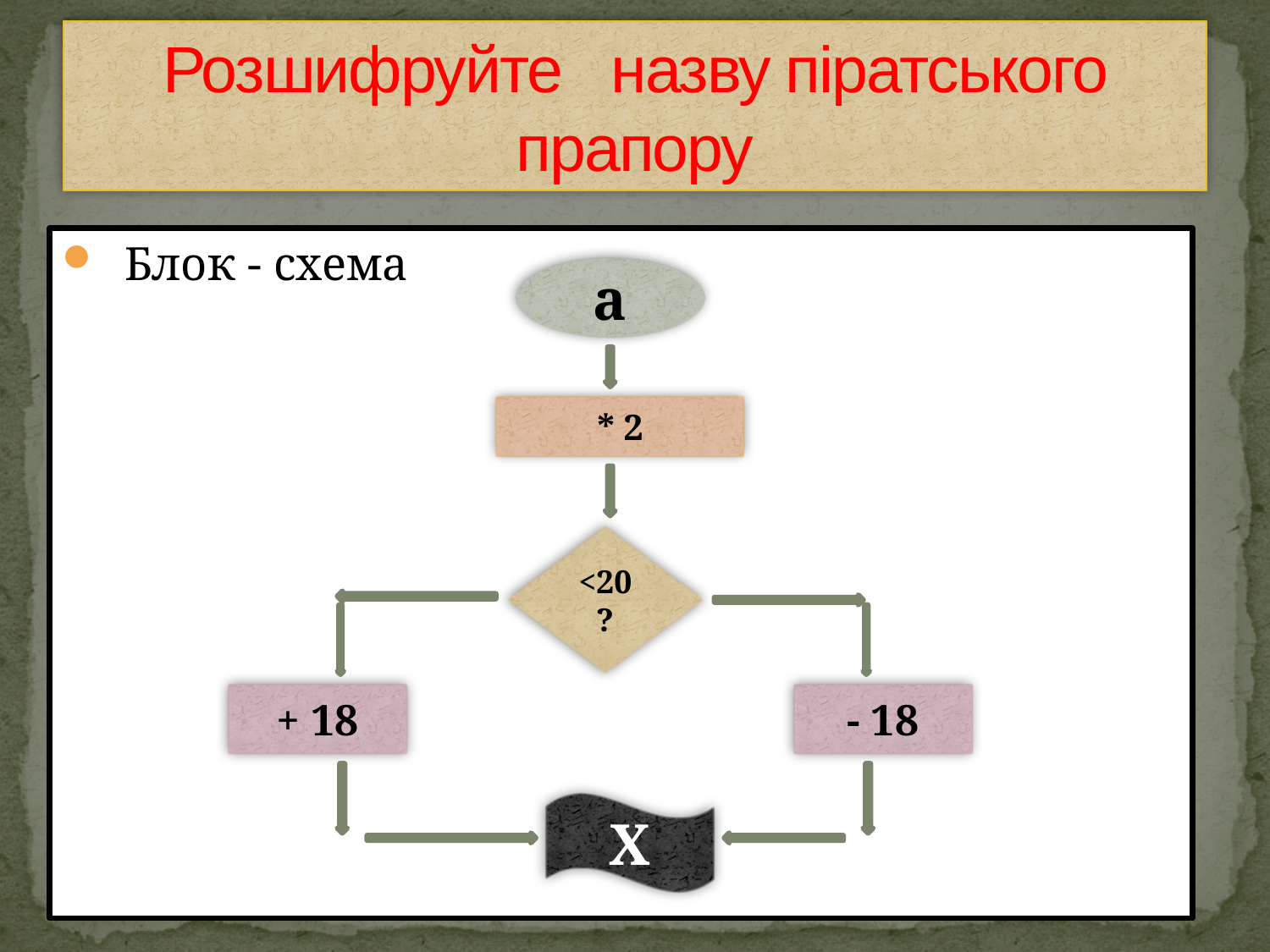

# Розшифруйте   назву піратського прапору
  Блок - схема
а

* 2

<20 ?

+ 18
- 18

Х